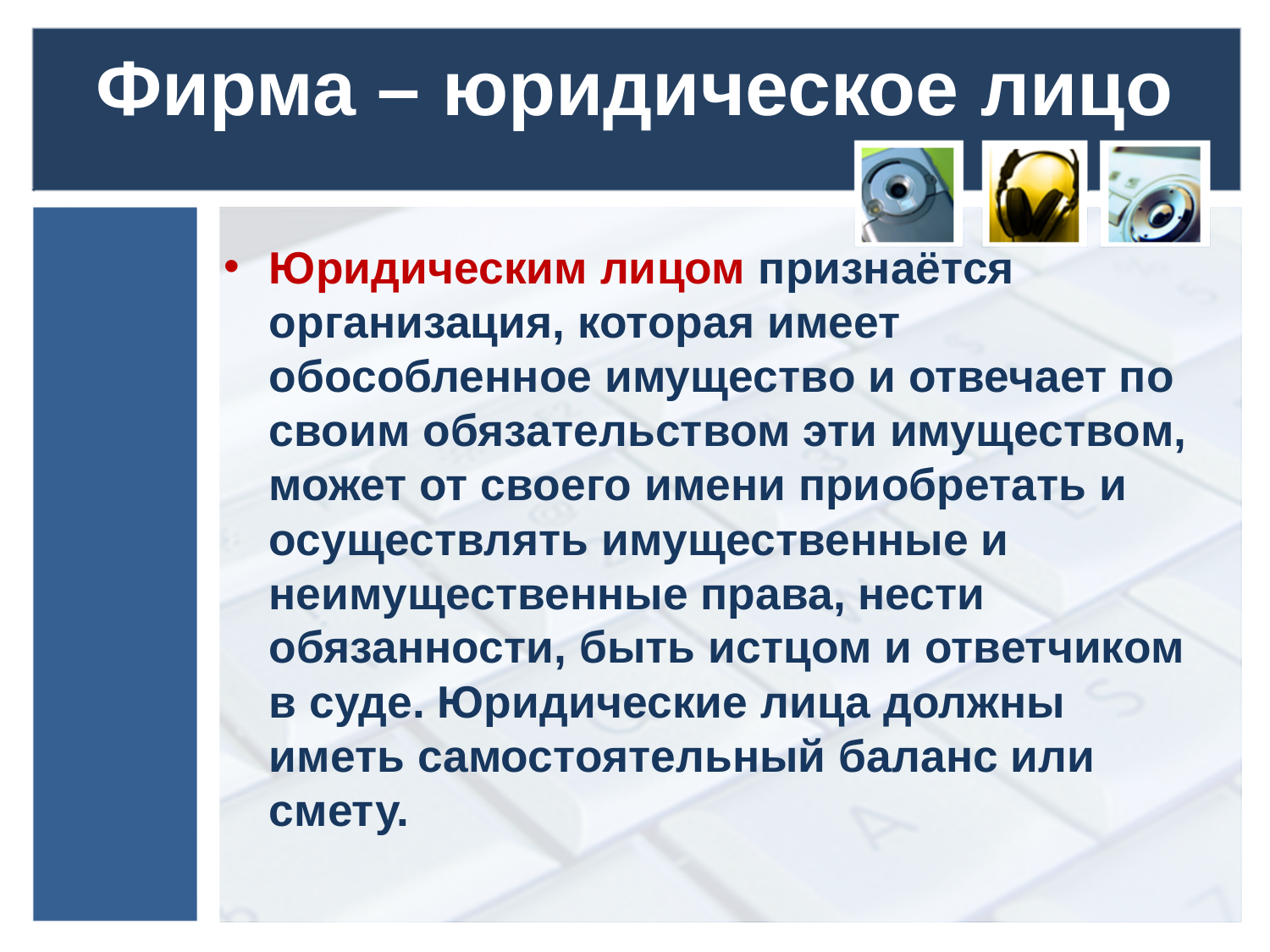

# Фирма – юридическое лицо
Юридическим лицом признаётся организация, которая имеет обособленное имущество и отвечает по своим обязательством эти имуществом, может от своего имени приобретать и осуществлять имущественные и неимущественные права, нести обязанности, быть истцом и ответчиком в суде. Юридические лица должны иметь самостоятельный баланс или смету.